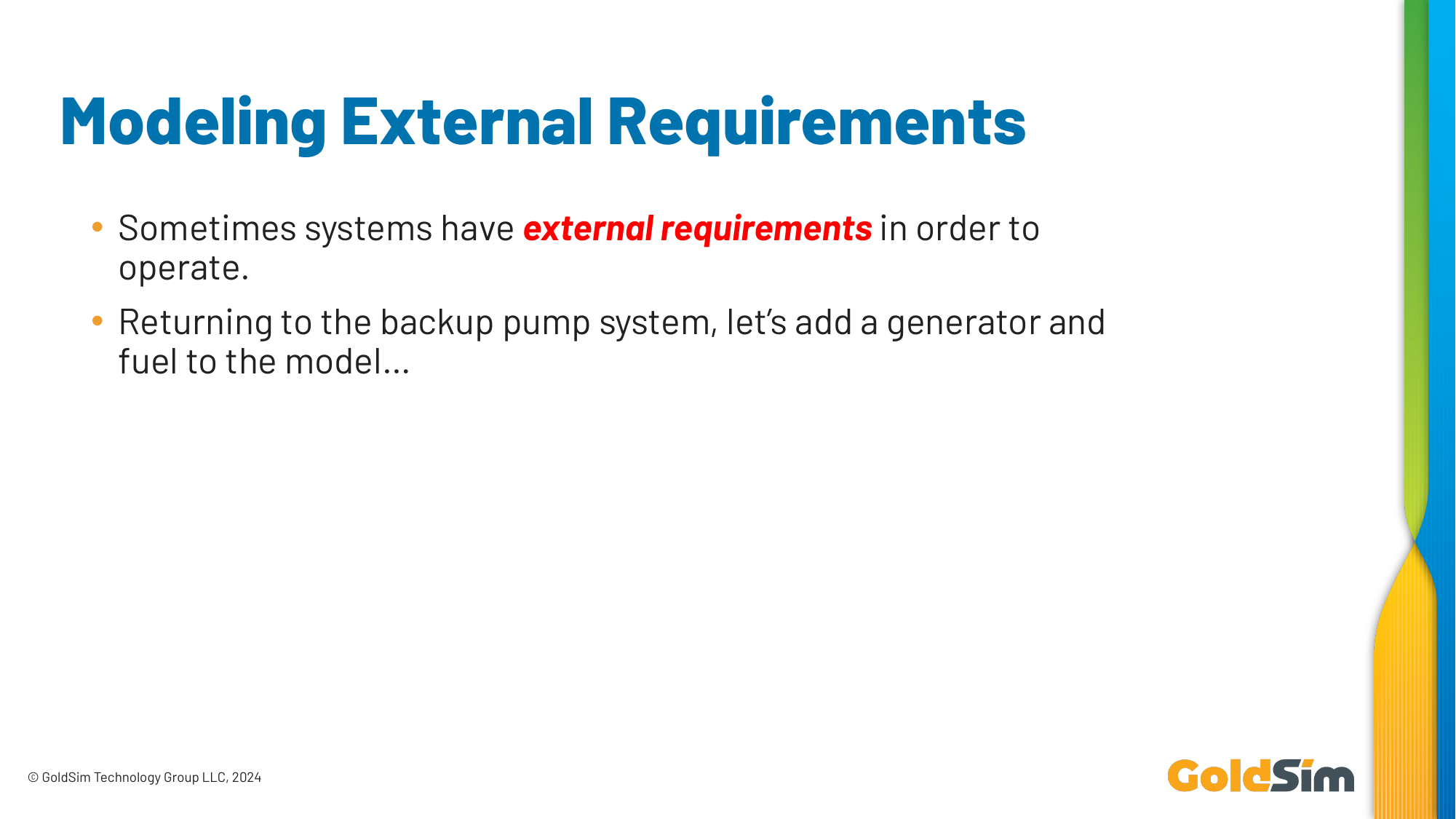

# Modeling External Requirements
Sometimes systems have external requirements in order to operate.
Returning to the backup pump system, let’s add a generator and fuel to the model…

© GoldSim Technology Group LLC, 2024